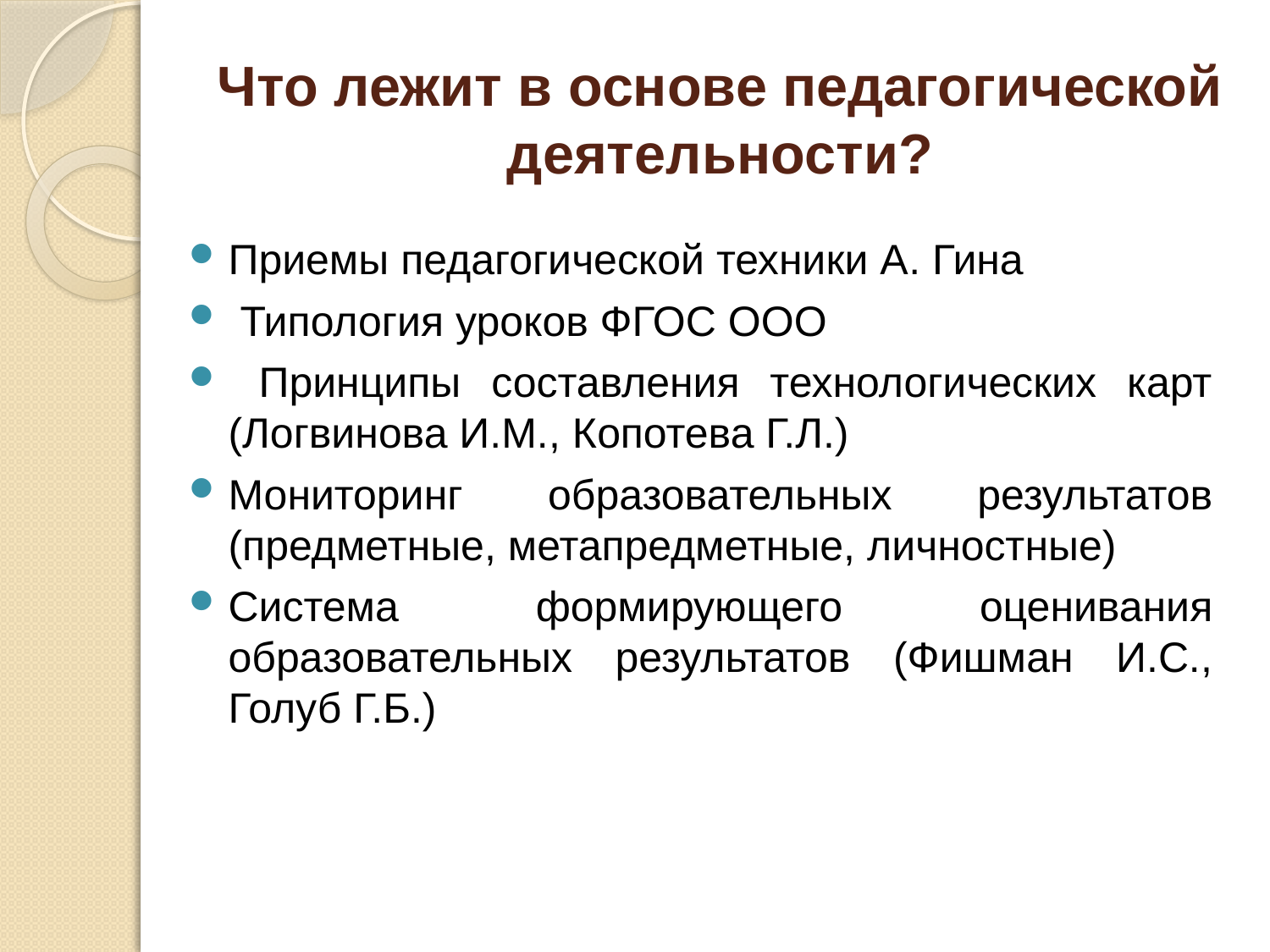

# Что лежит в основе педагогической деятельности?
Приемы педагогической техники А. Гина
 Типология уроков ФГОС ООО
 Принципы составления технологических карт (Логвинова И.М., Копотева Г.Л.)
Мониторинг образовательных результатов (предметные, метапредметные, личностные)
Система формирующего оценивания образовательных результатов (Фишман И.С., Голуб Г.Б.)